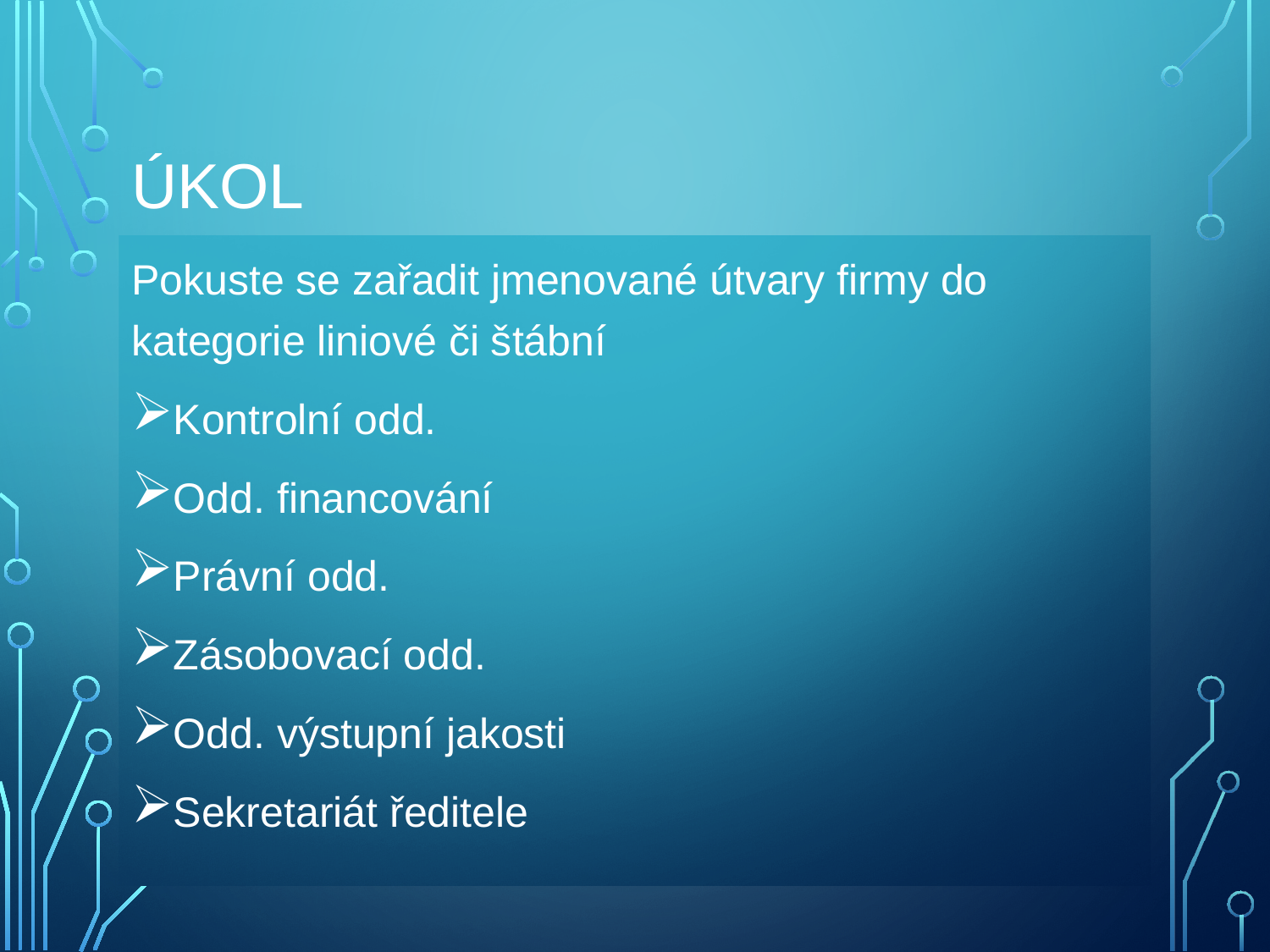

# Úkol
Pokuste se zařadit jmenované útvary firmy do kategorie liniové či štábní
Kontrolní odd.
Odd. financování
Právní odd.
Zásobovací odd.
Odd. výstupní jakosti
Sekretariát ředitele